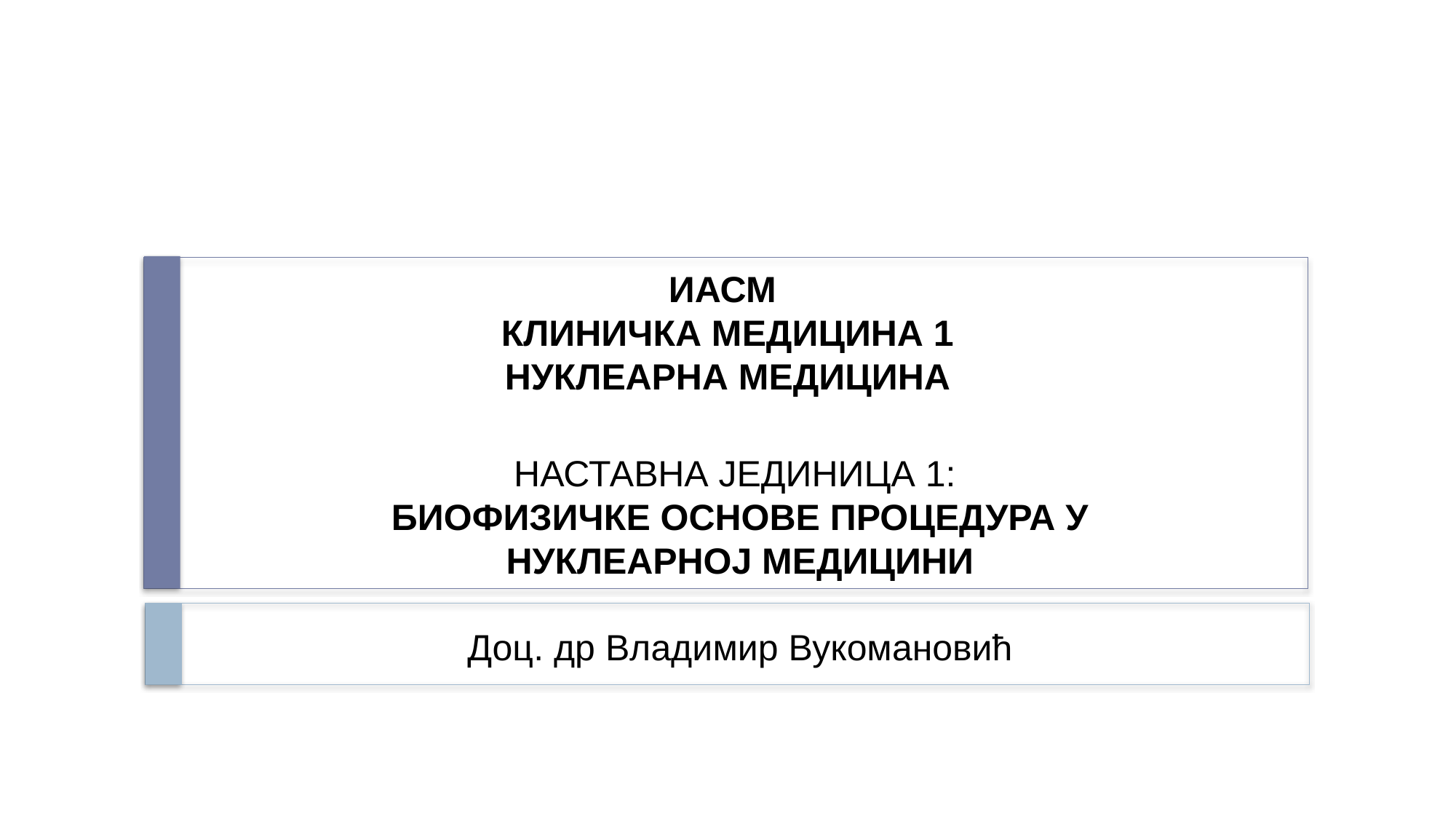

ИАСМ
КЛИНИЧКА МЕДИЦИНА 1
НУКЛЕАРНА МЕДИЦИНА
НАСТАВНА ЈЕДИНИЦА 1:
БИОФИЗИЧКЕ ОСНОВЕ ПРОЦЕДУРА У НУКЛЕАРНОЈ МЕДИЦИНИ
# Доц. др Владимир Вукомановић